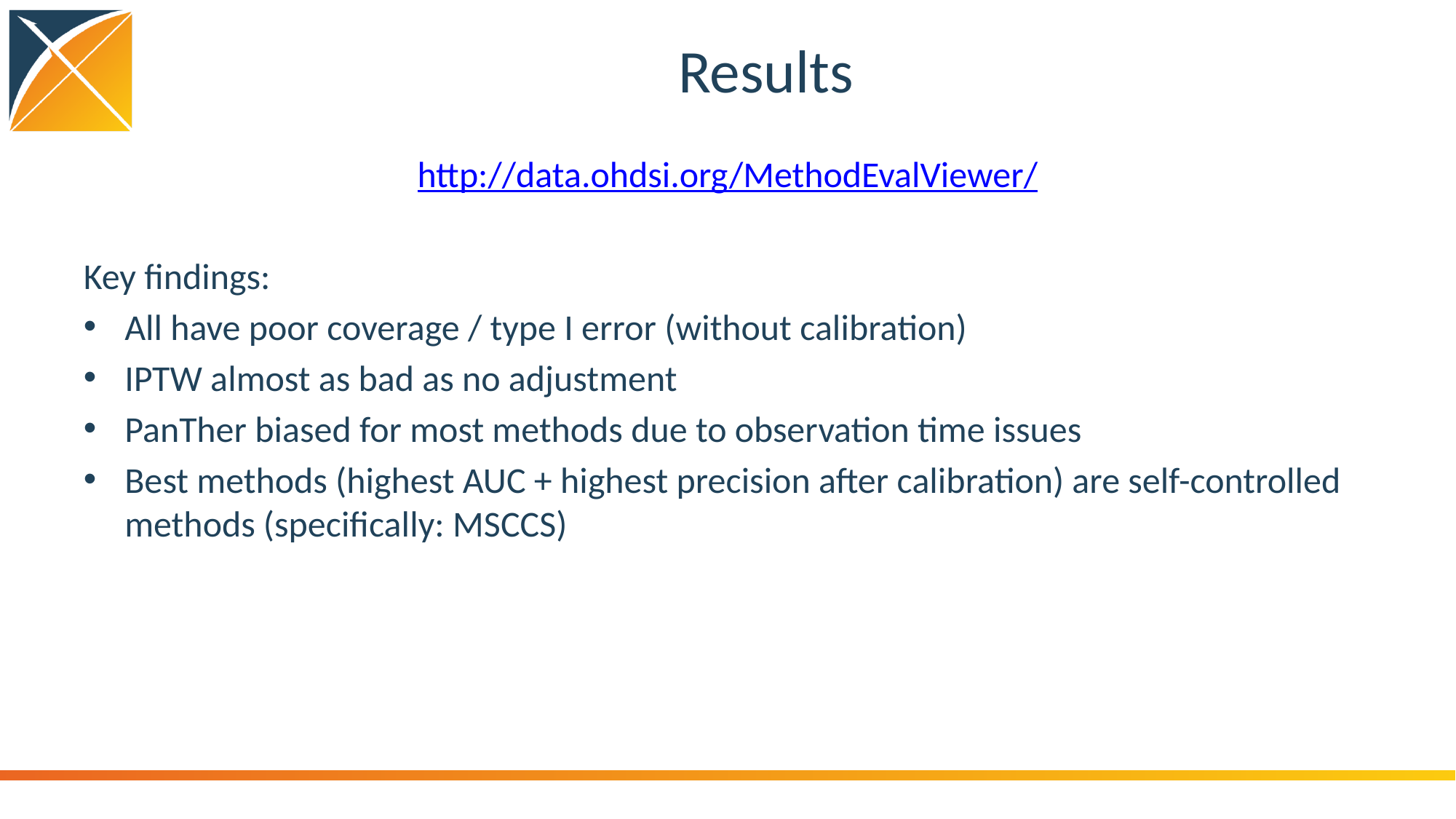

# Results
http://data.ohdsi.org/MethodEvalViewer/

Key findings:
All have poor coverage / type I error (without calibration)
IPTW almost as bad as no adjustment
PanTher biased for most methods due to observation time issues
Best methods (highest AUC + highest precision after calibration) are self-controlled methods (specifically: MSCCS)